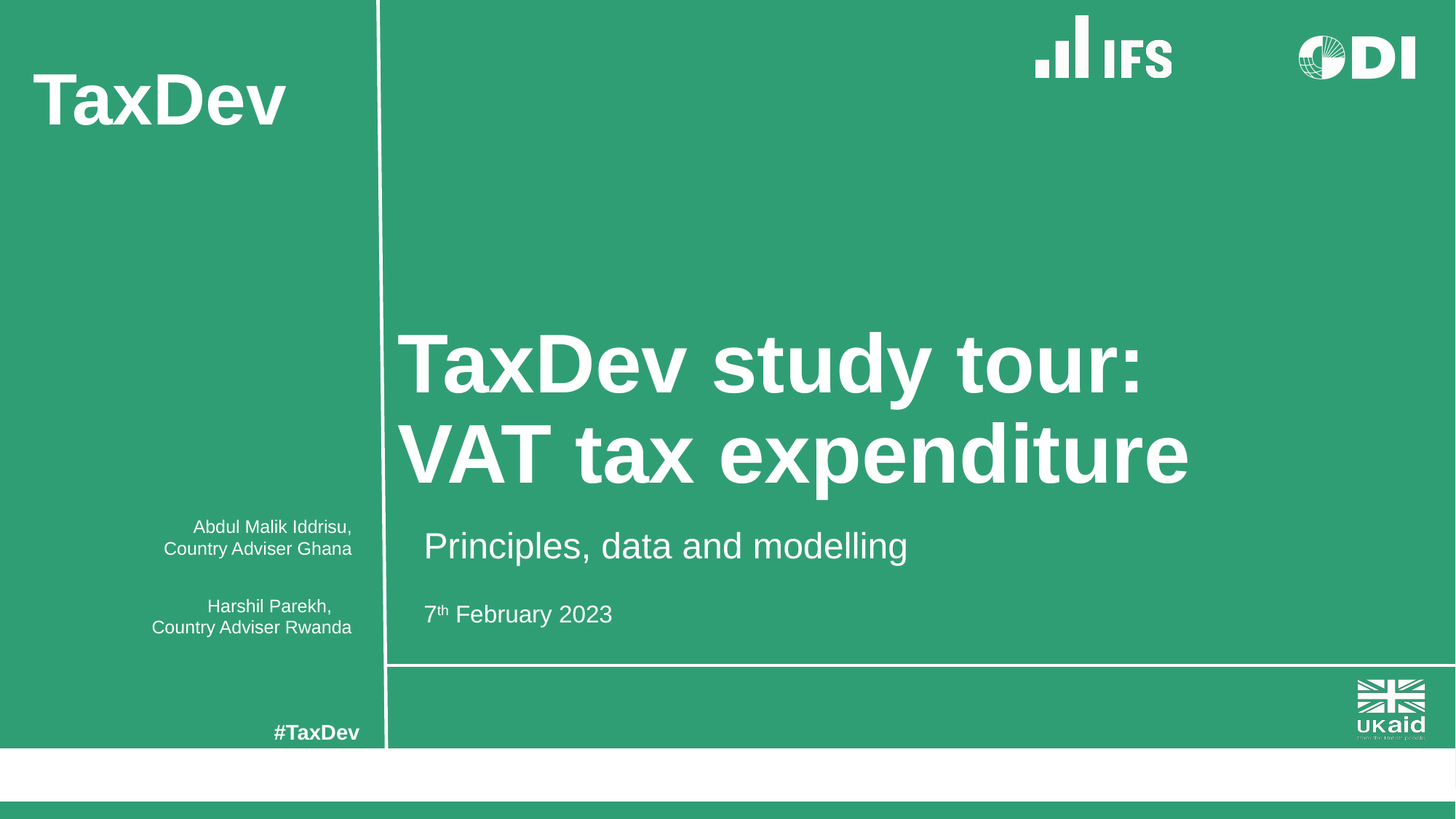

# TaxDev study tour: VAT tax expenditure
Abdul Malik Iddrisu, Country Adviser Ghana

Harshil Parekh,     Country Adviser Rwanda
Principles, data and modelling

7th February 2023